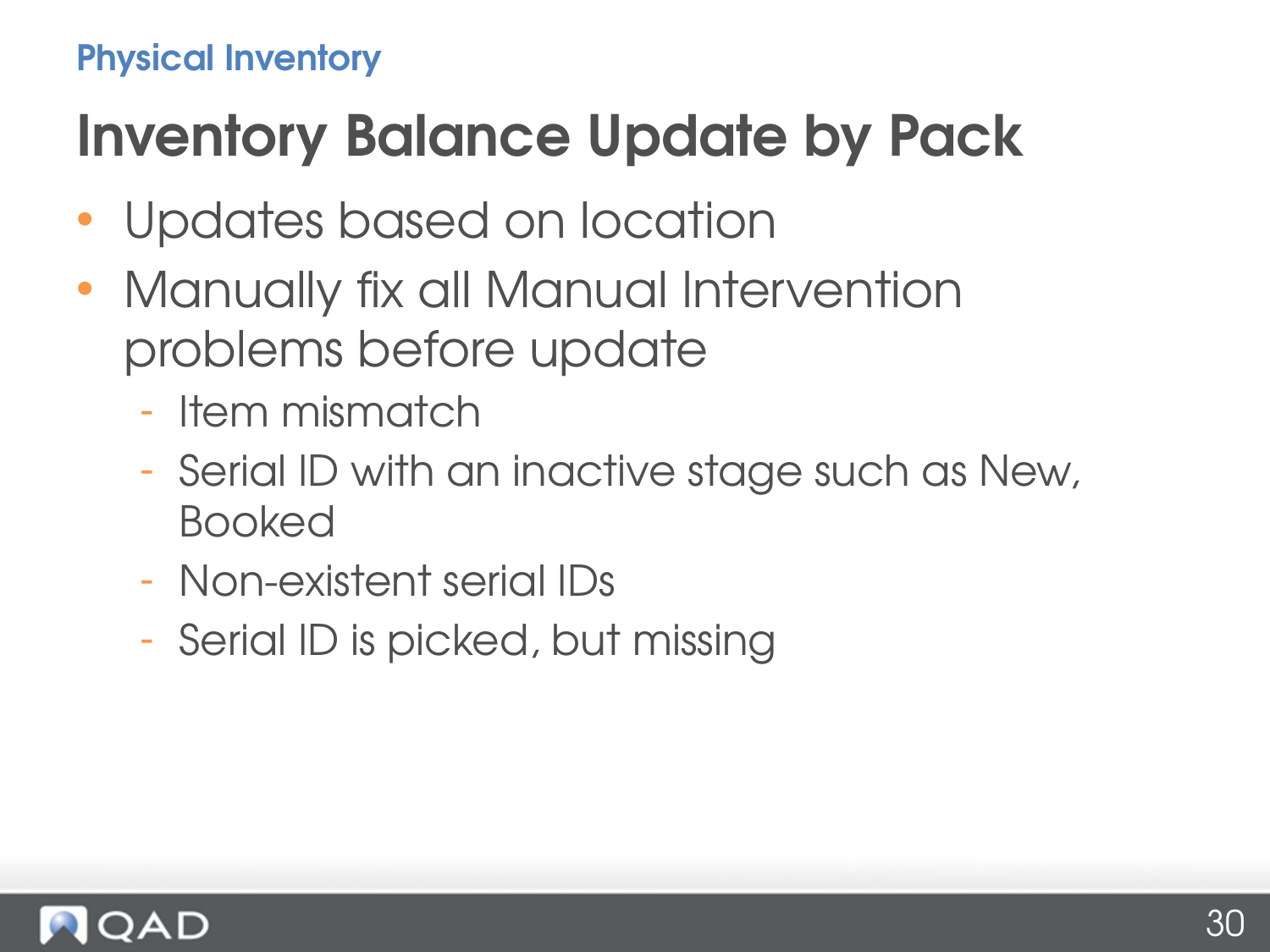

Physical Inventory
# Inventory Balance Update by Pack
Updates based on location
Manually fix all Manual Intervention problems before update
Item mismatch
Serial ID with an inactive stage such as New, Booked
Non-existent serial IDs
Serial ID is picked, but missing

30